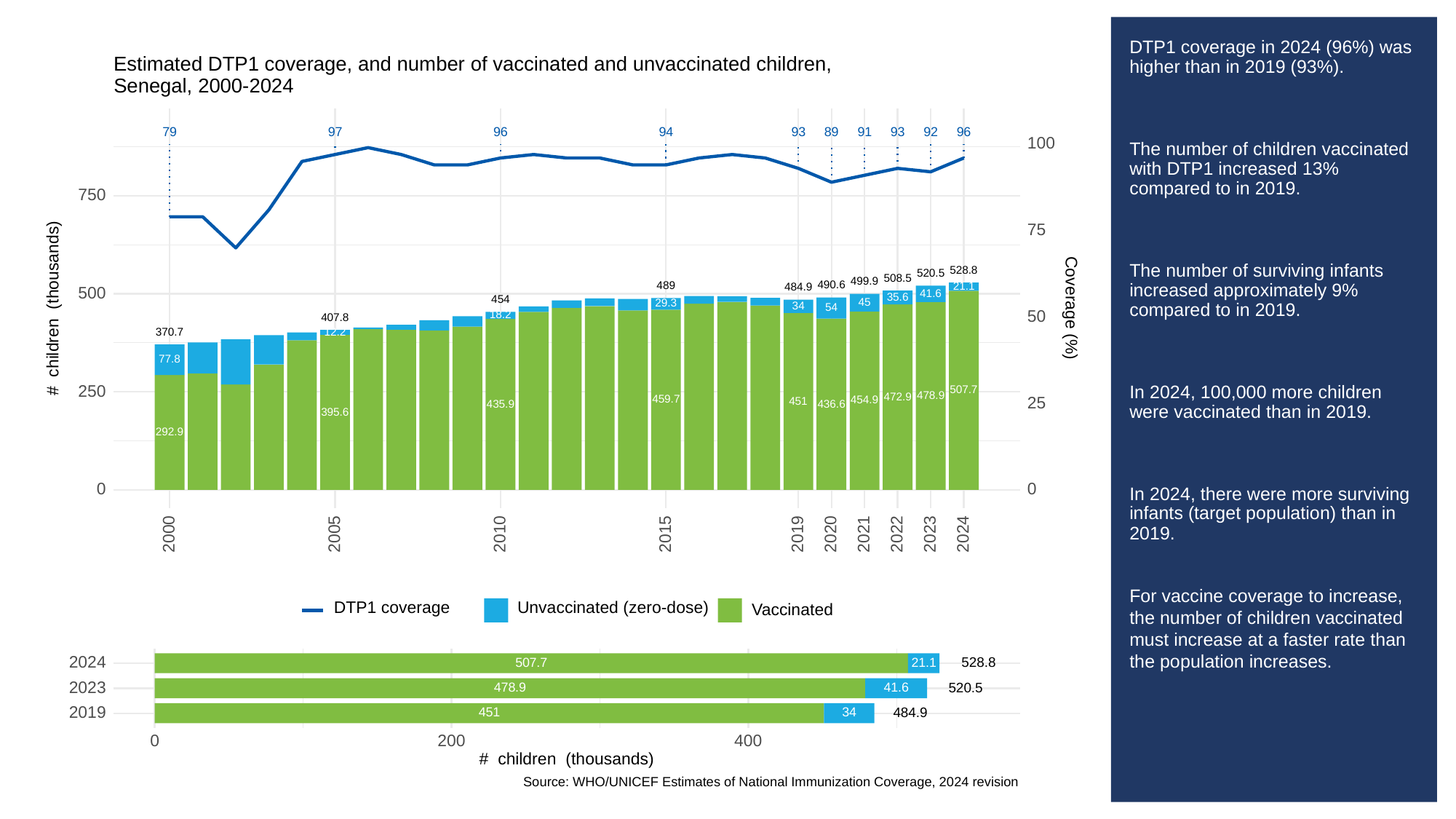

# DTP1 coverage in 2024 (96%) was higher than in 2019 (93%).

The number of children vaccinated with DTP1 increased 13% compared to in 2019.

The number of surviving infants increased approximately 9% compared to in 2019.

In 2024, 100,000 more children were vaccinated than in 2019.

In 2024, there were more surviving infants (target population) than in 2019.

For vaccine coverage to increase, the number of children vaccinated must increase at a faster rate than the population increases.

Estimated DTP1 coverage, and number of vaccinated and unvaccinated children,
Senegal, 2000-2024

93
93
79
97
96
94
89
91
92
96
100

750

75

528.8
520.5
508.5
499.9
490.6
489

21.1
484.9

500
41.6

35.6

454

45

29.3

#  children  (thousands)
Coverage (%)

34

54

50
18.2

407.8

370.7
12.2

77.8

250
507.7
478.9

472.9
459.7
454.9
25
451
436.6
435.9
395.6
292.9

0
0

2023
2000
2005
2010
2015
2019
2020
2021
2022
2024

Unvaccinated (zero-dose)
DTP1 coverage
Vaccinated

2024
528.8
507.7
21.1

2023
520.5
478.9
41.6

2019
484.9
34
451

0
200
400
#  children  (thousands)
Source: WHO/UNICEF Estimates of National Immunization Coverage, 2024 revision